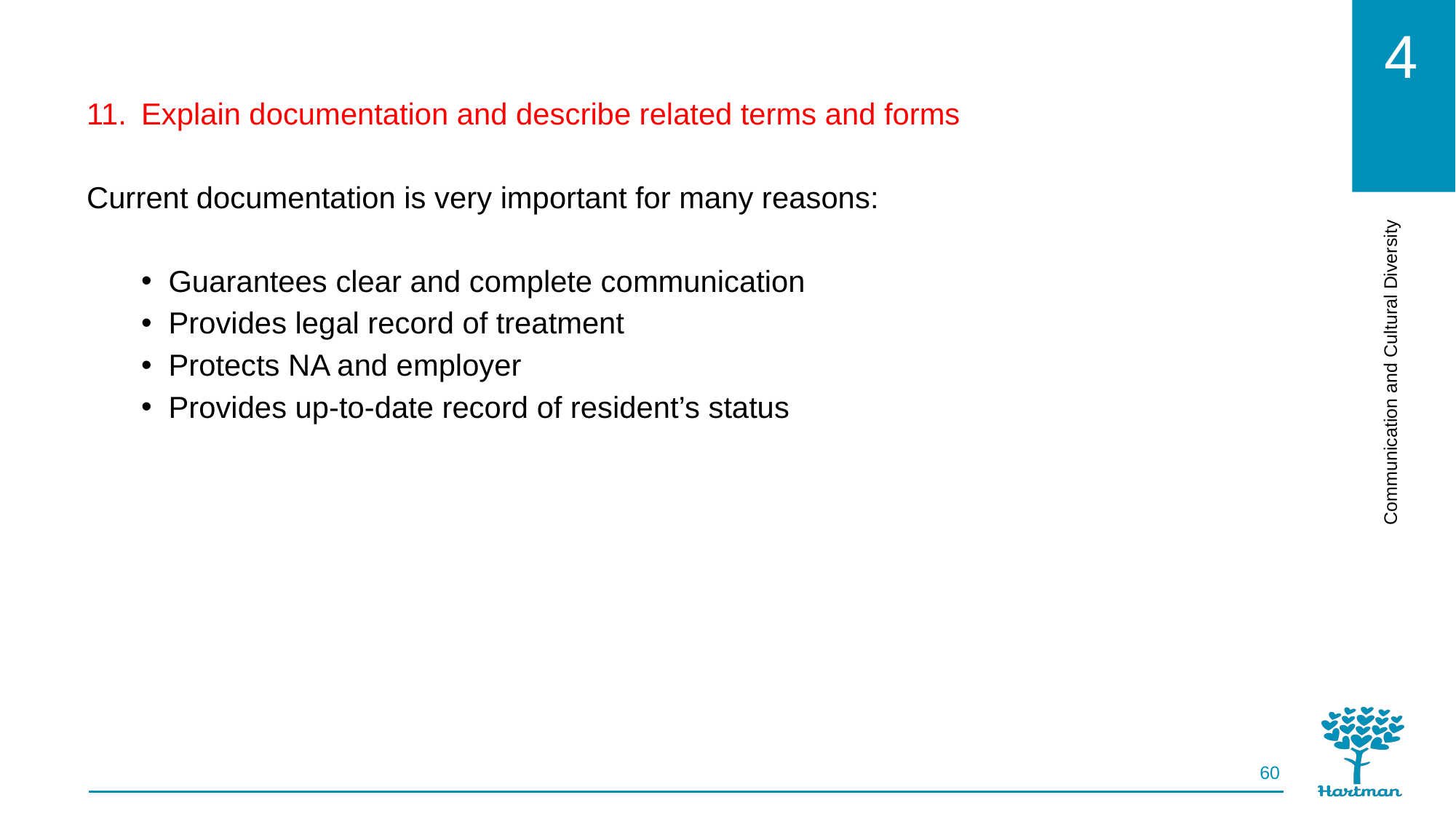

Explain documentation and describe related terms and forms

Current documentation is very important for many reasons:

Guarantees clear and complete communication
Provides legal record of treatment
Protects NA and employer
Provides up-to-date record of resident’s status

60